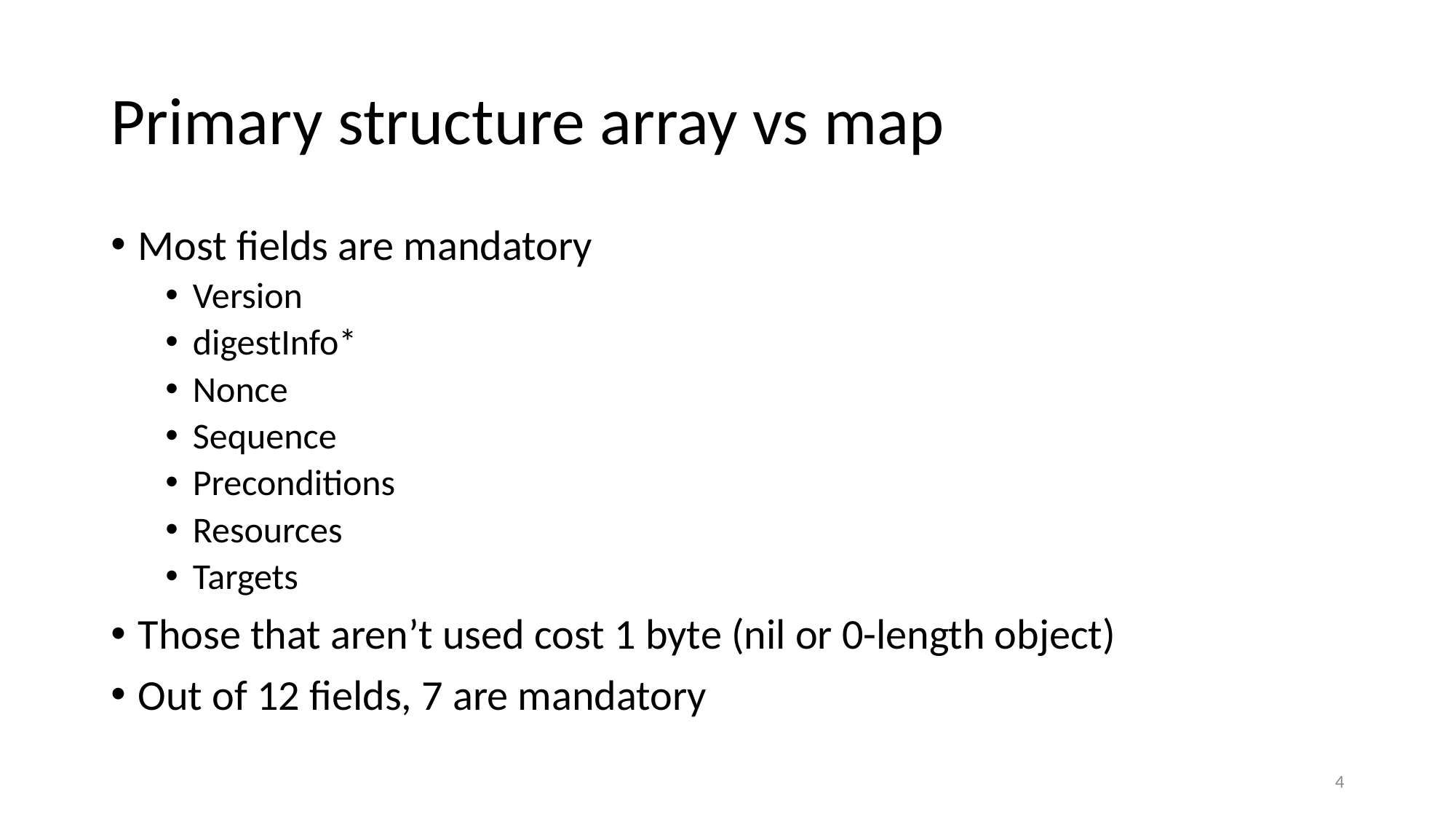

# Primary structure array vs map
Most fields are mandatory
Version
digestInfo*
Nonce
Sequence
Preconditions
Resources
Targets
Those that aren’t used cost 1 byte (nil or 0-length object)
Out of 12 fields, 7 are mandatory

4